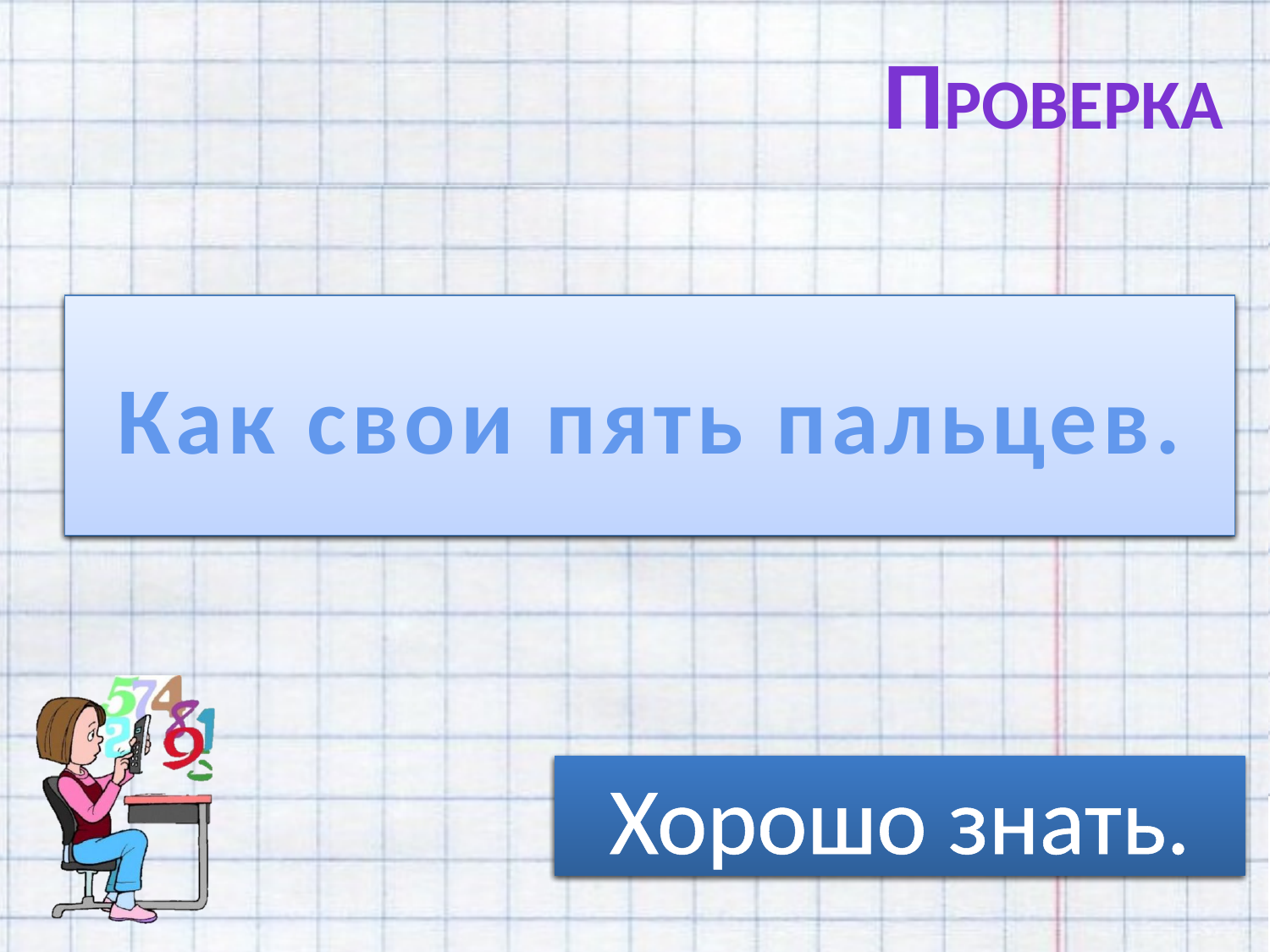

Проверка
На все четыре стороны.
Как свои пять пальцев.
Одна нога тут, другая там.
Быстро.
Куда угодно.
Хорошо знать.